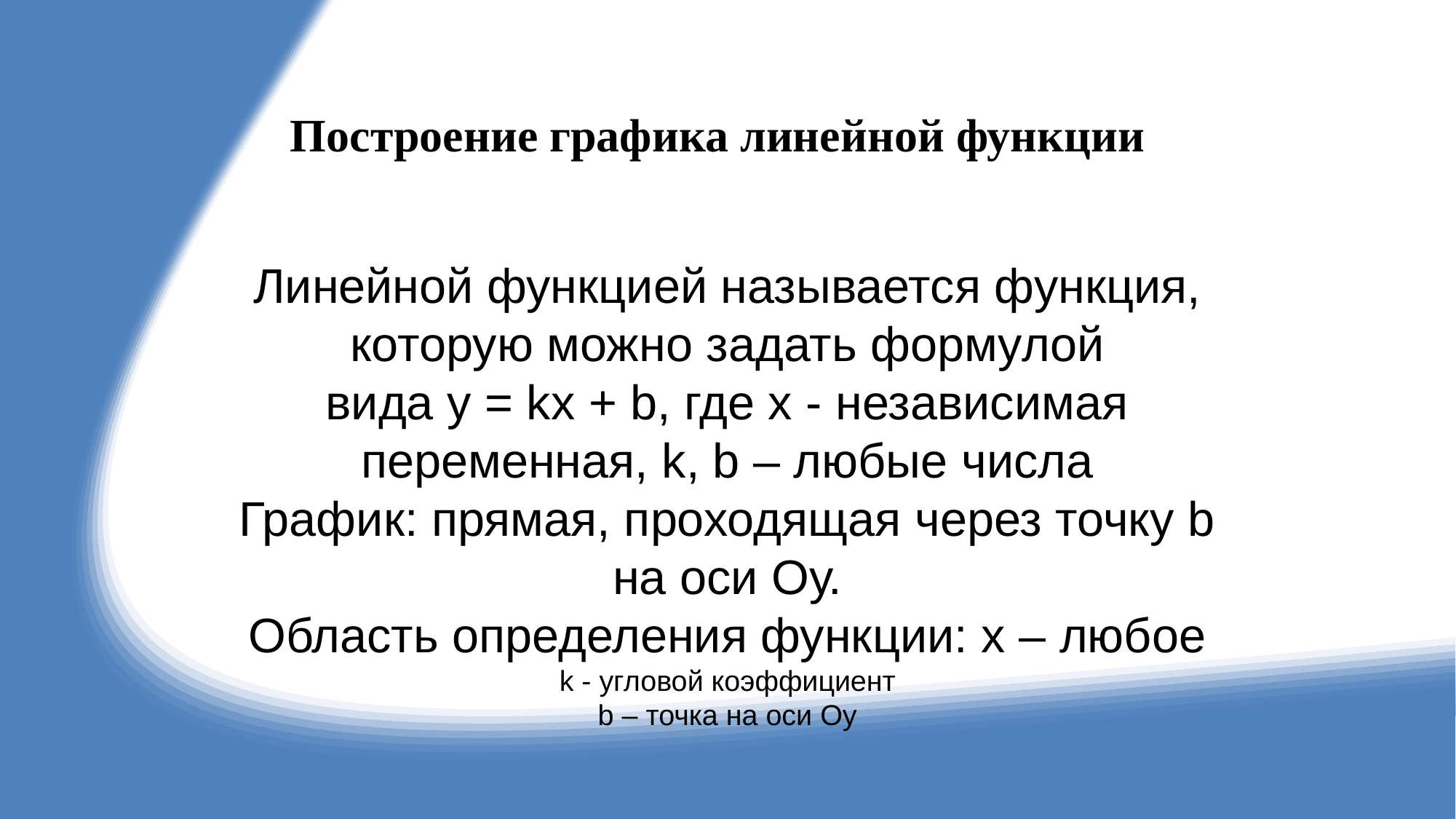

# Построение графика линейной функции
Линейной функцией называется функция, которую можно задать формулой
вида y = kx + b, где x - независимая переменная, k, b – любые числа
График: прямая, проходящая через точку b на оси Оу.
Область определения функции: x – любое
k - угловой коэффициент
b – точка на оси Oy